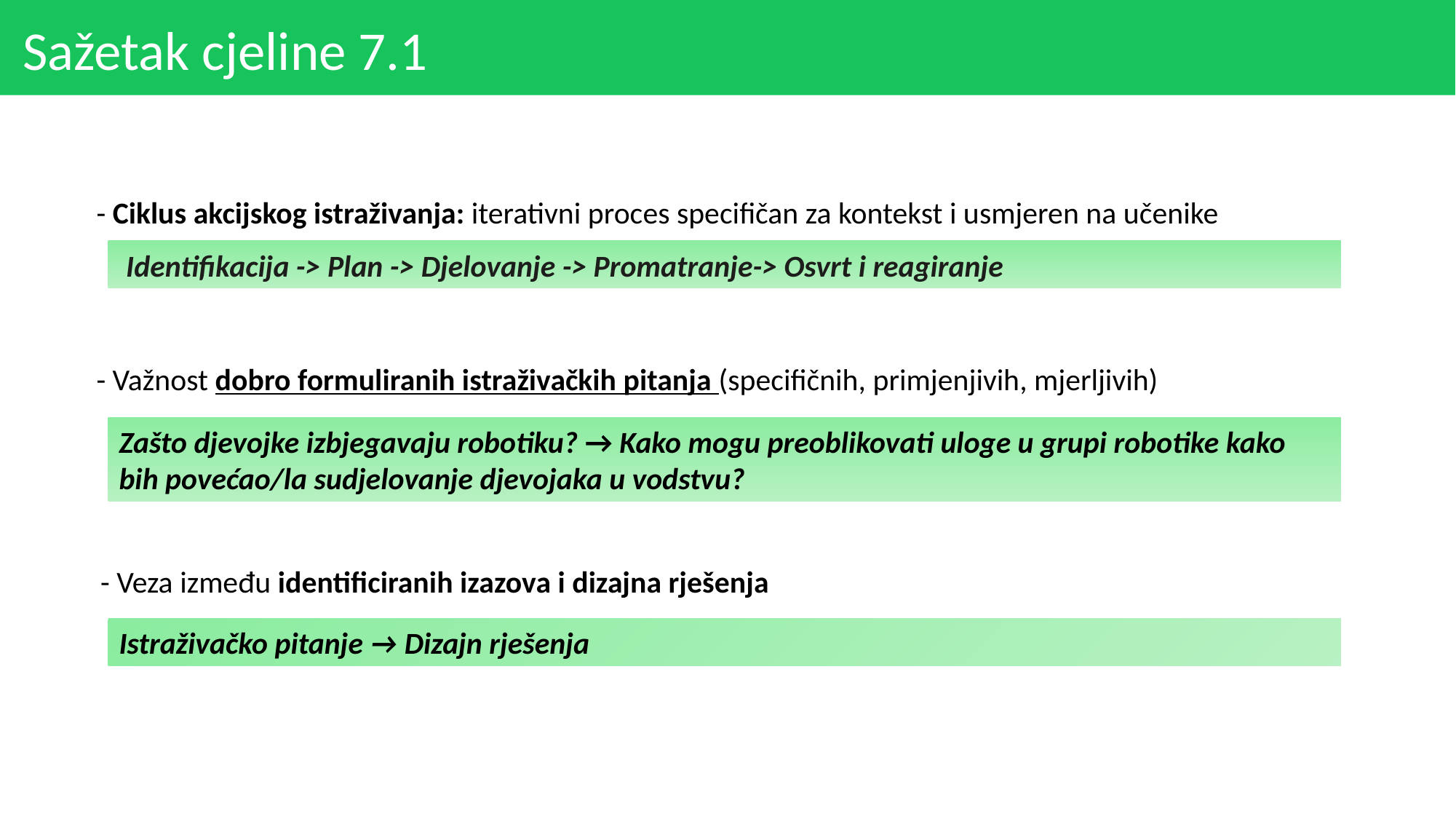

# Sažetak cjeline 7.1

- Ciklus akcijskog istraživanja: iterativni proces specifičan za kontekst i usmjeren na učenike

 Identifikacija -> Plan -> Djelovanje -> Promatranje-> Osvrt i reagiranje
- Važnost dobro formuliranih istraživačkih pitanja (specifičnih, primjenjivih, mjerljivih)
Zašto djevojke izbjegavaju robotiku? → Kako mogu preoblikovati uloge u grupi robotike kako bih povećao/la sudjelovanje djevojaka u vodstvu?
- Veza između identificiranih izazova i dizajna rješenja

Istraživačko pitanje → Dizajn rješenja